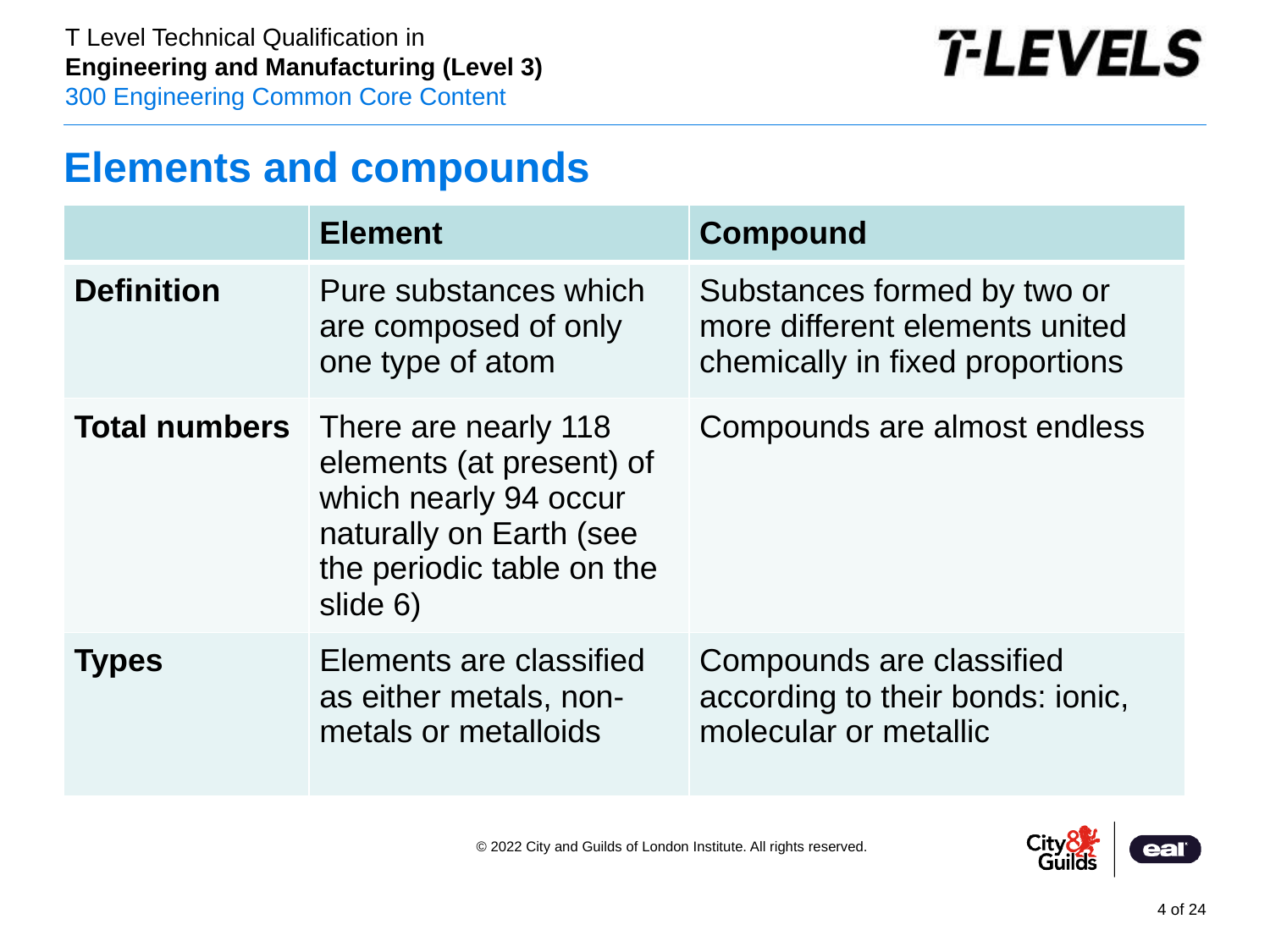

# Elements and compounds
|  | Element | Compound |
| --- | --- | --- |
| Definition | Pure substances which are composed of only one type of atom | Substances formed by two or more different elements united chemically in fixed proportions |
| Total numbers | There are nearly 118 elements (at present) of which nearly 94 occur naturally on Earth (see the periodic table on the slide 6) | Compounds are almost endless |
| Types | Elements are classified as either metals, non-metals or metalloids | Compounds are classified according to their bonds: ionic, molecular or metallic |